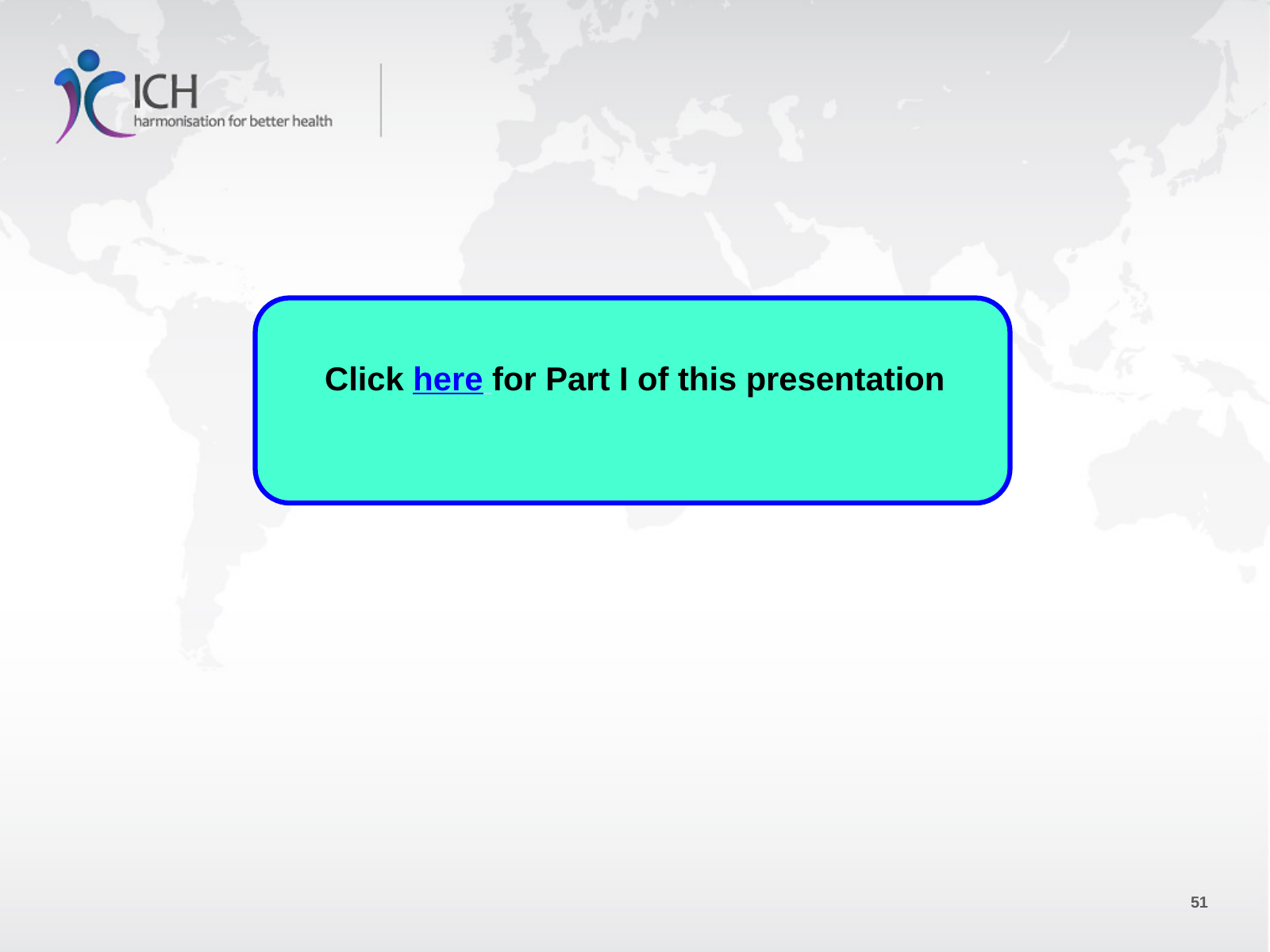

Click here for Part I of this presentation
51